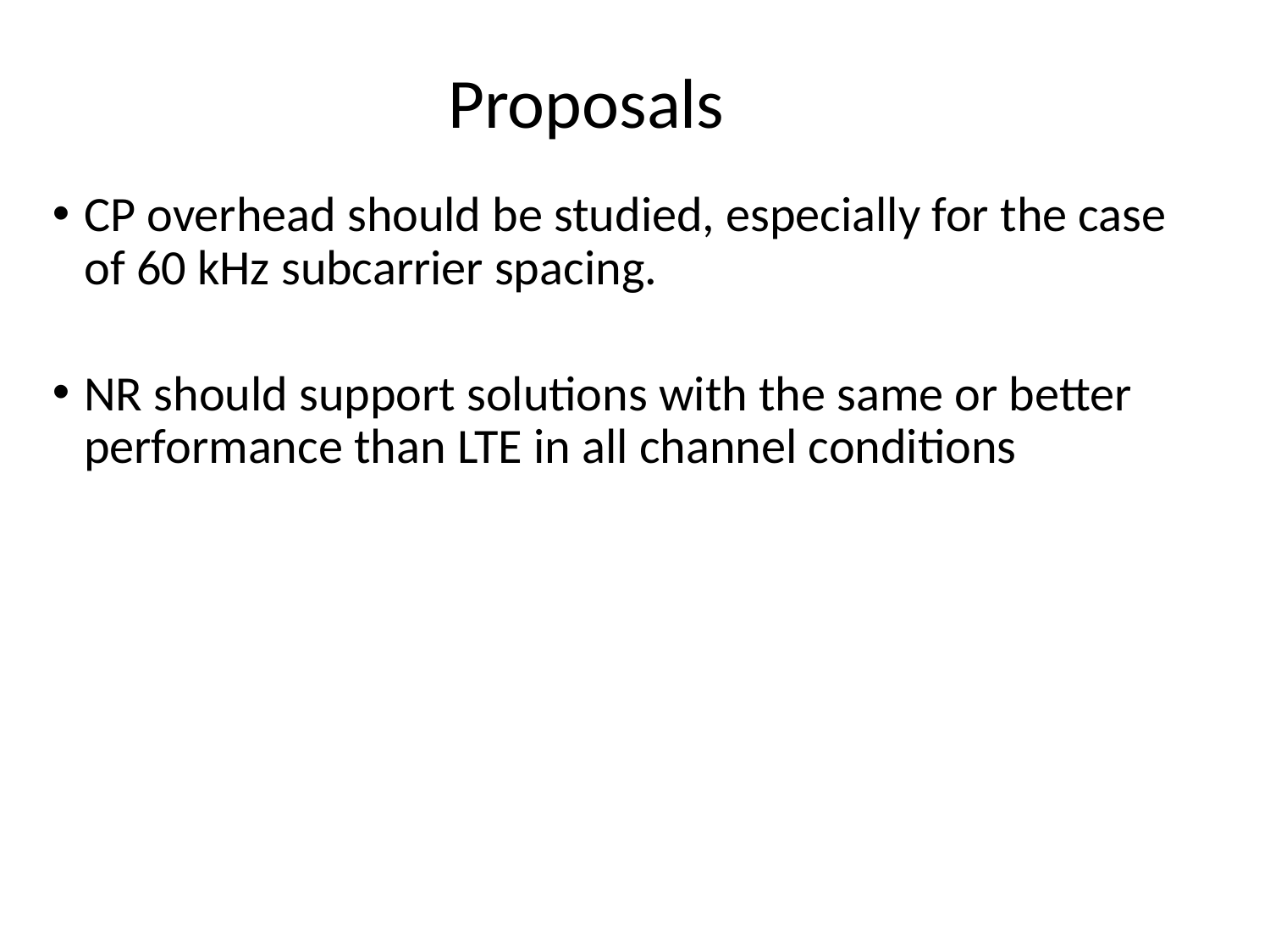

# Proposals
CP overhead should be studied, especially for the case of 60 kHz subcarrier spacing.

NR should support solutions with the same or better performance than LTE in all channel conditions